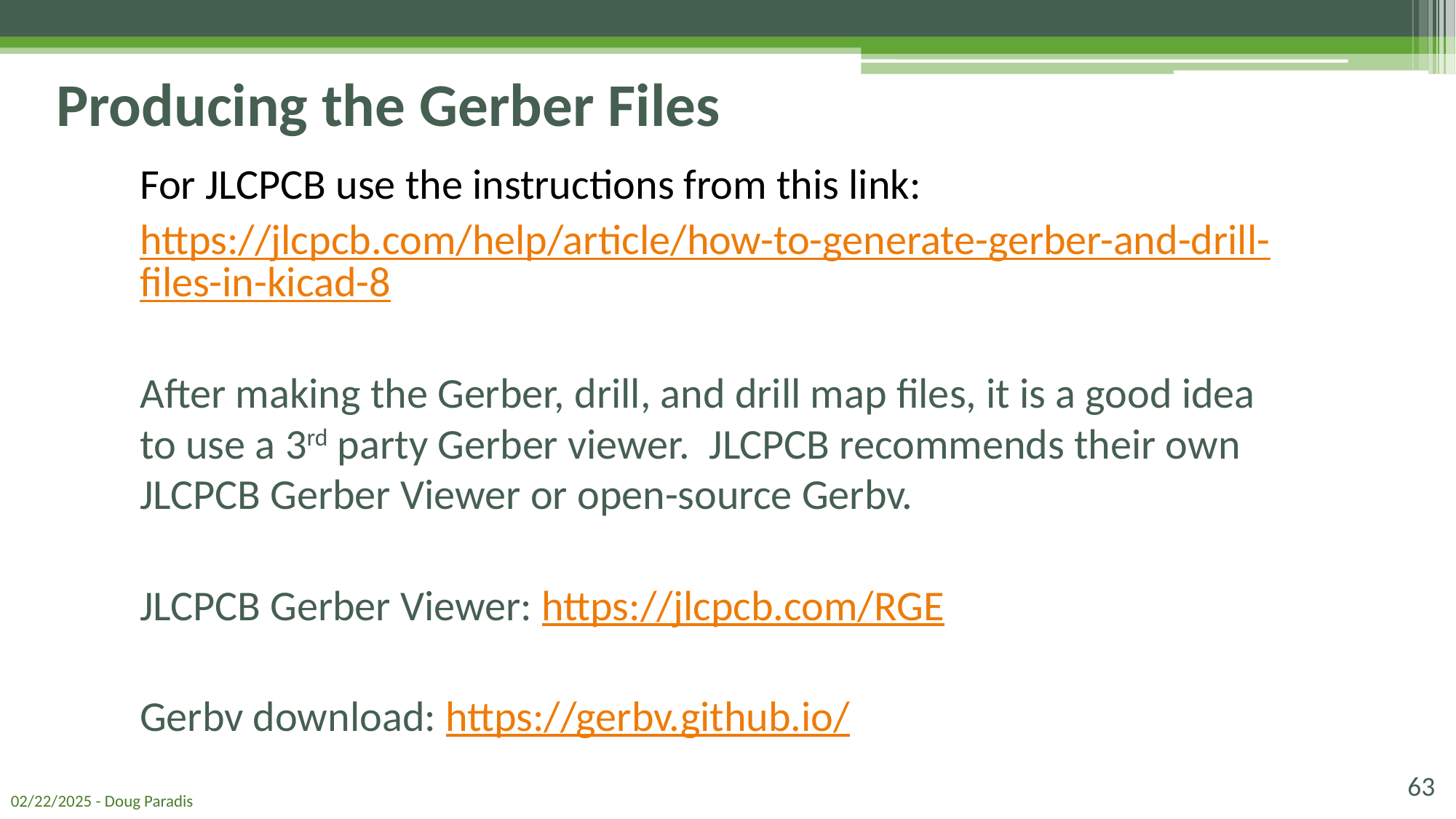

# Producing the Gerber Files
For JLCPCB use the instructions from this link:
https://jlcpcb.com/help/article/how-to-generate-gerber-and-drill-files-in-kicad-8

After making the Gerber, drill, and drill map files, it is a good idea to use a 3rd party Gerber viewer.  JLCPCB recommends their own JLCPCB Gerber Viewer or open-source Gerbv.

JLCPCB Gerber Viewer: https://jlcpcb.com/RGE

Gerbv download: https://gerbv.github.io/

63
02/22/2025 - Doug Paradis